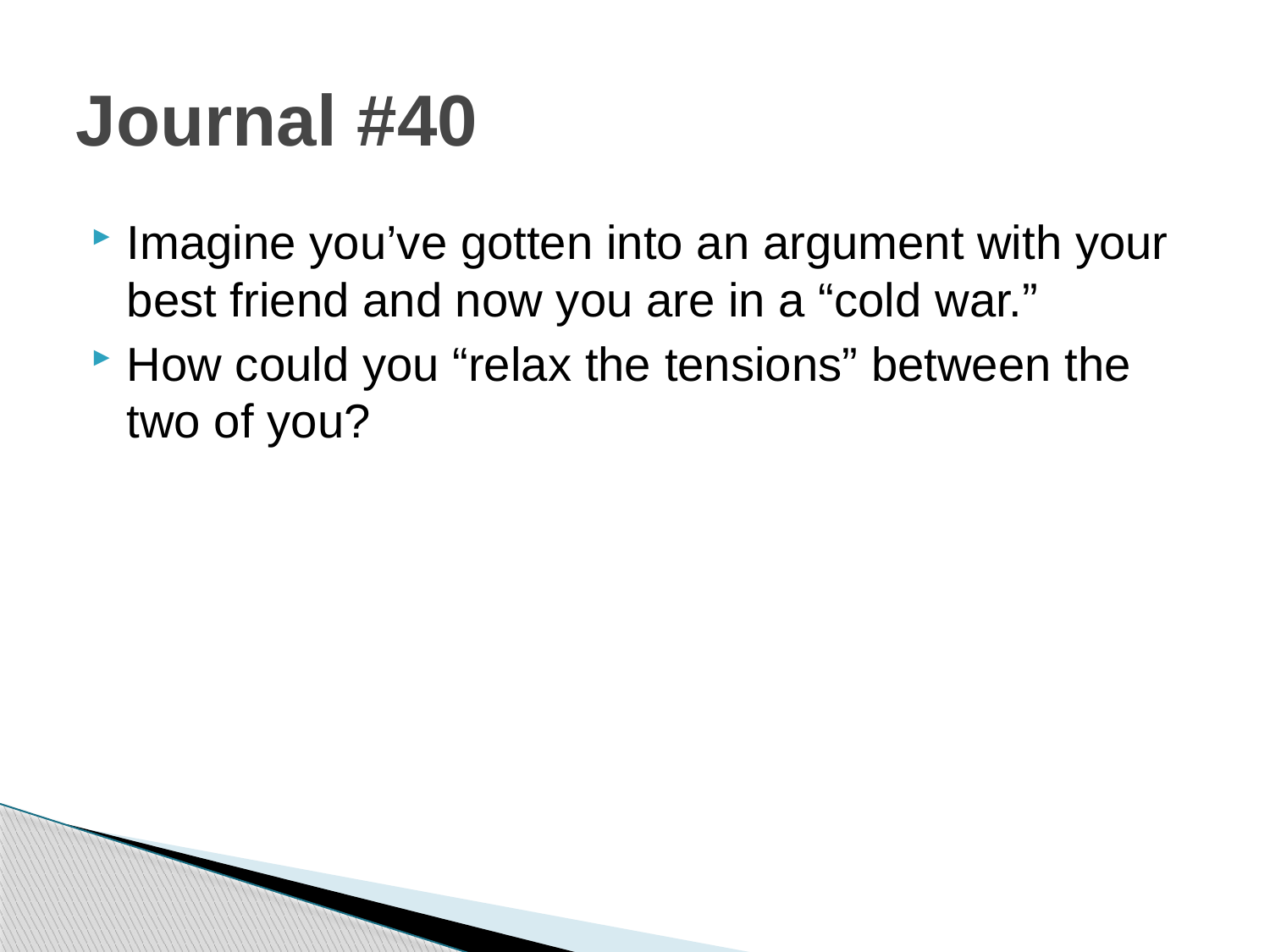

# Journal #40
Imagine you’ve gotten into an argument with your best friend and now you are in a “cold war.”
How could you “relax the tensions” between the two of you?